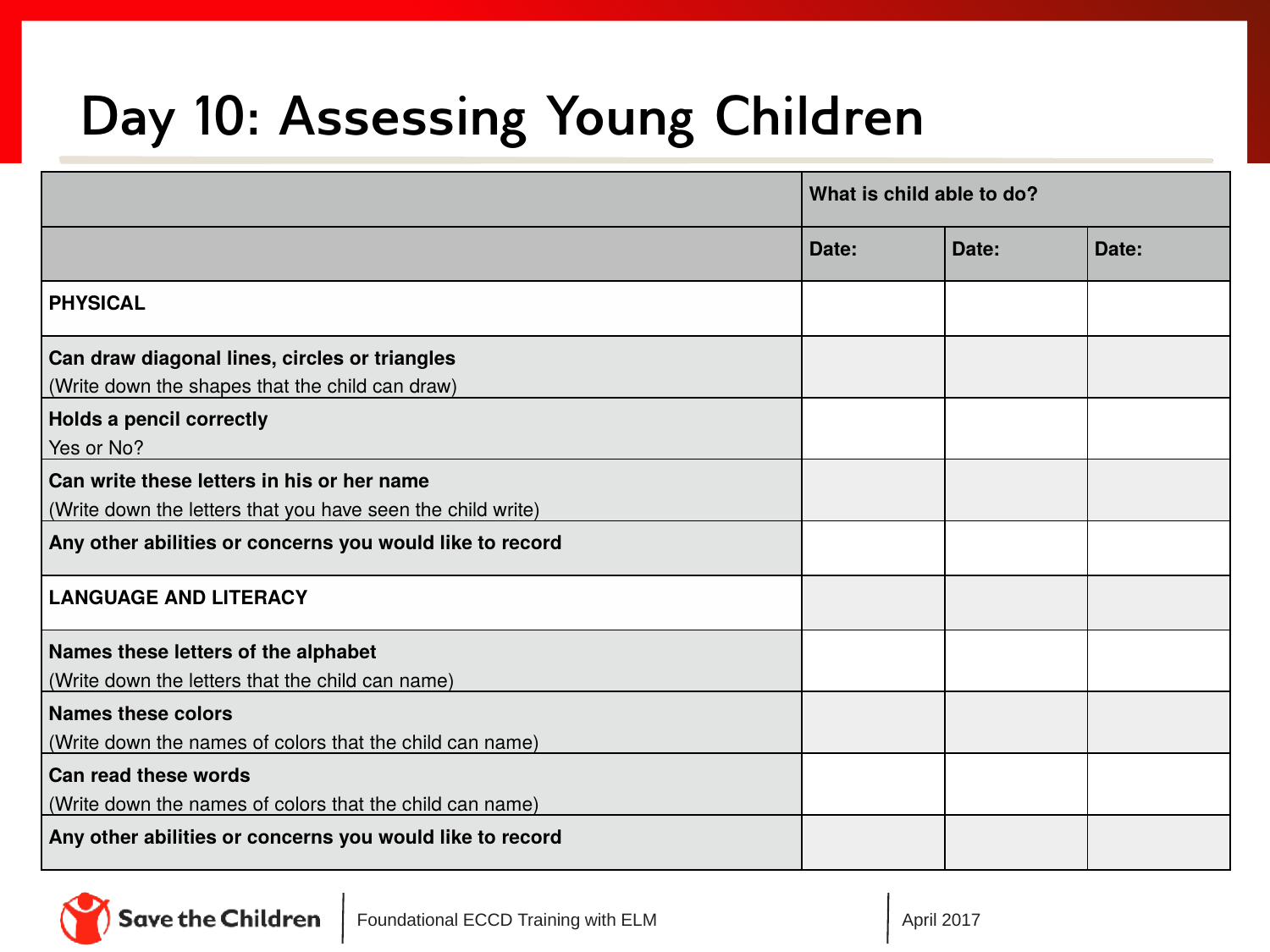

# Day 10: Assessing Young Children
|  | What is child able to do? |  |  |
| --- | --- | --- | --- |
|  | Date: | Date: | Date: |
| PHYSICAL |  |  |  |
| Can draw diagonal lines, circles or triangles (Write down the shapes that the child can draw) |  |  |  |
| Holds a pencil correctly Yes or No? |  |  |  |
| Can write these letters in his or her name (Write down the letters that you have seen the child write) |  |  |  |
| Any other abilities or concerns you would like to record |  |  |  |
| LANGUAGE AND LITERACY |  |  |  |
| Names these letters of the alphabet (Write down the letters that the child can name) |  |  |  |
| Names these colors (Write down the names of colors that the child can name) |  |  |  |
| Can read these words (Write down the names of colors that the child can name) |  |  |  |
| Any other abilities or concerns you would like to record |  |  |  |
Foundational ECCD Training with ELM
April 2017